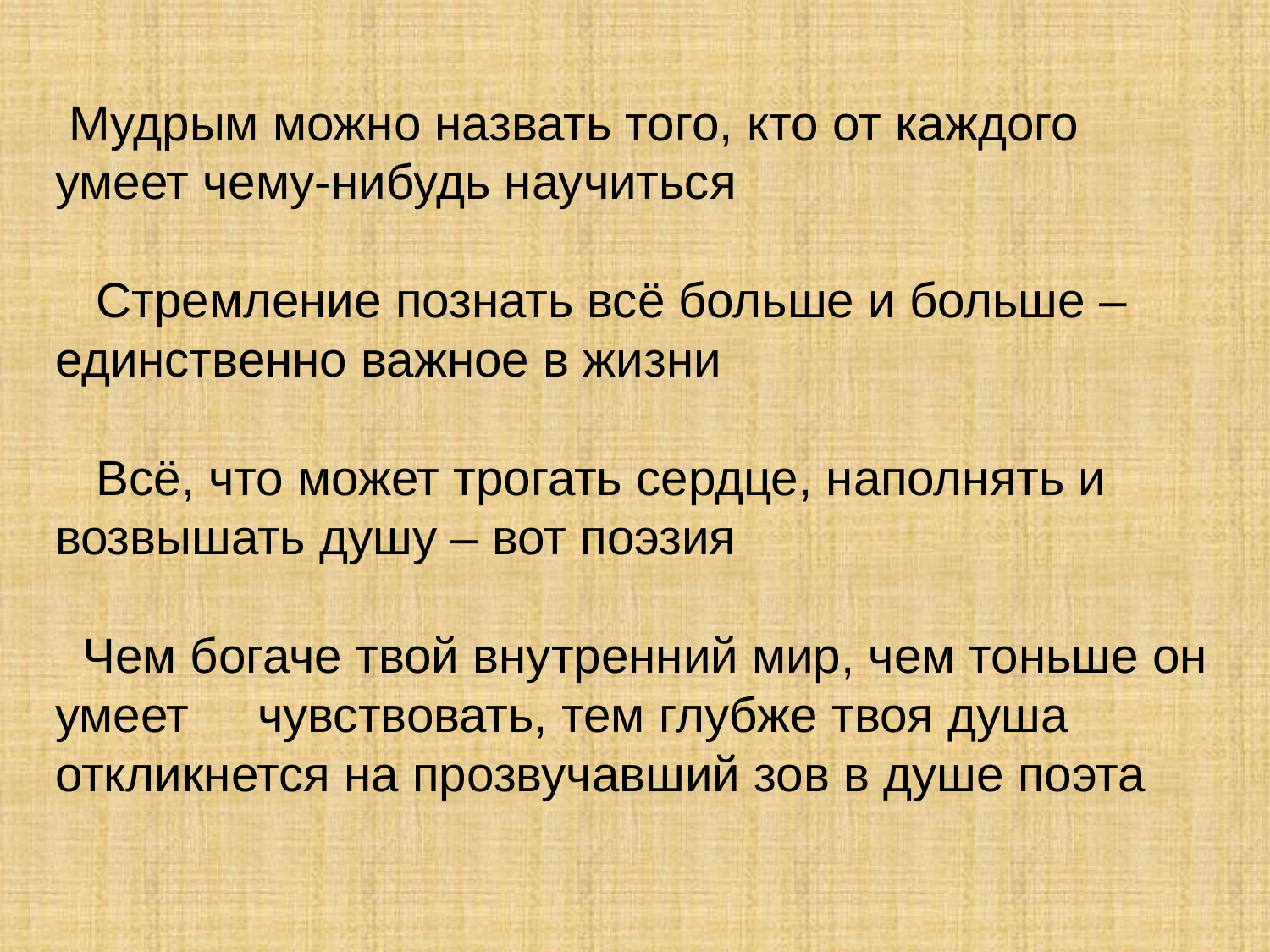

# Мудрым можно назвать того, кто от каждого умеет чему-нибудь научиться Стремление познать всё больше и больше – единственно важное в жизни Всё, что может трогать сердце, наполнять и возвышать душу – вот поэзия Чем богаче твой внутренний мир, чем тоньше он умеет     чувствовать, тем глубже твоя душа откликнется на прозвучавший зов в душе поэта